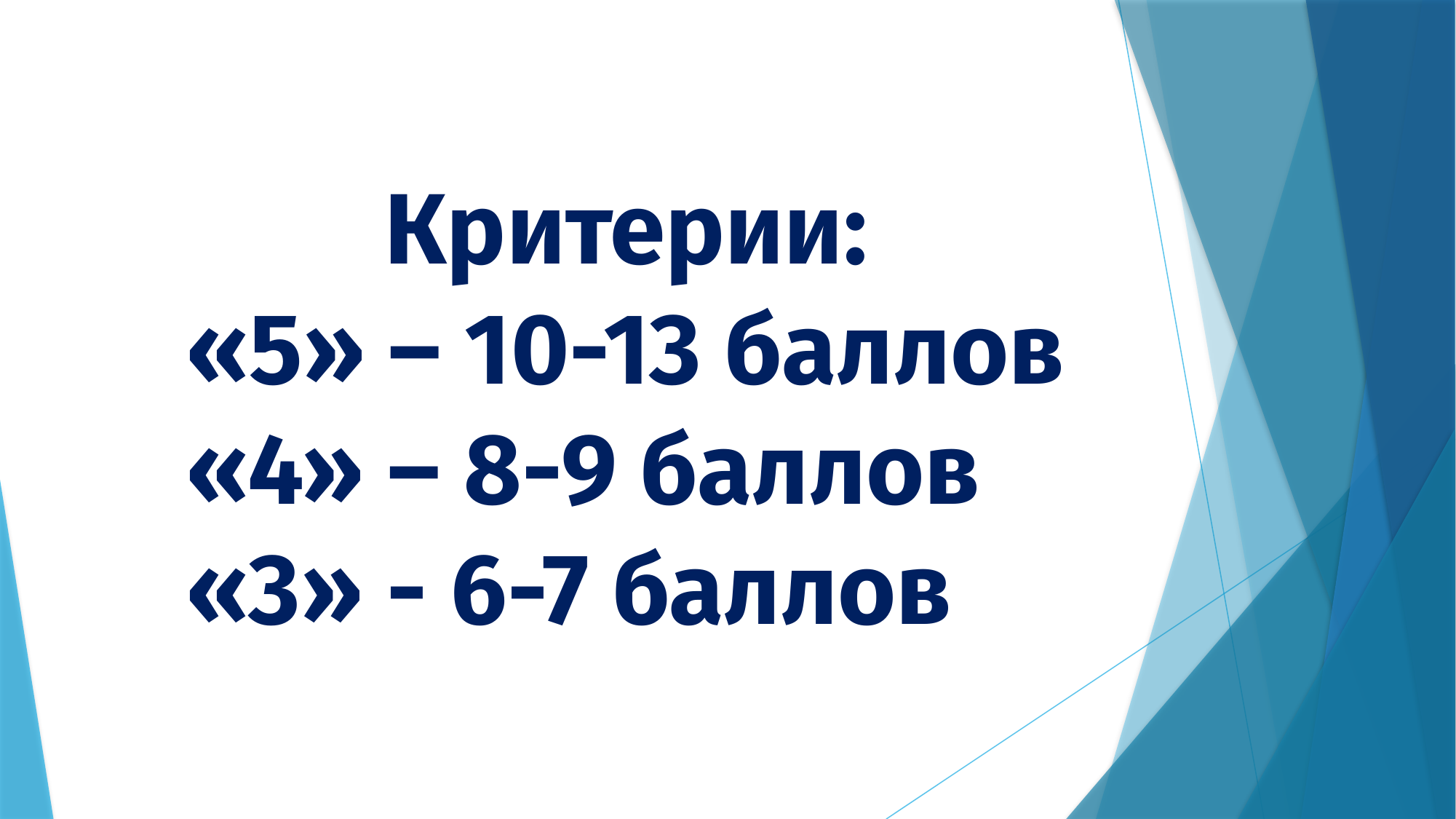

Критерии:
«5» – 10-13 баллов
«4» – 8-9 баллов
«3» - 6-7 баллов